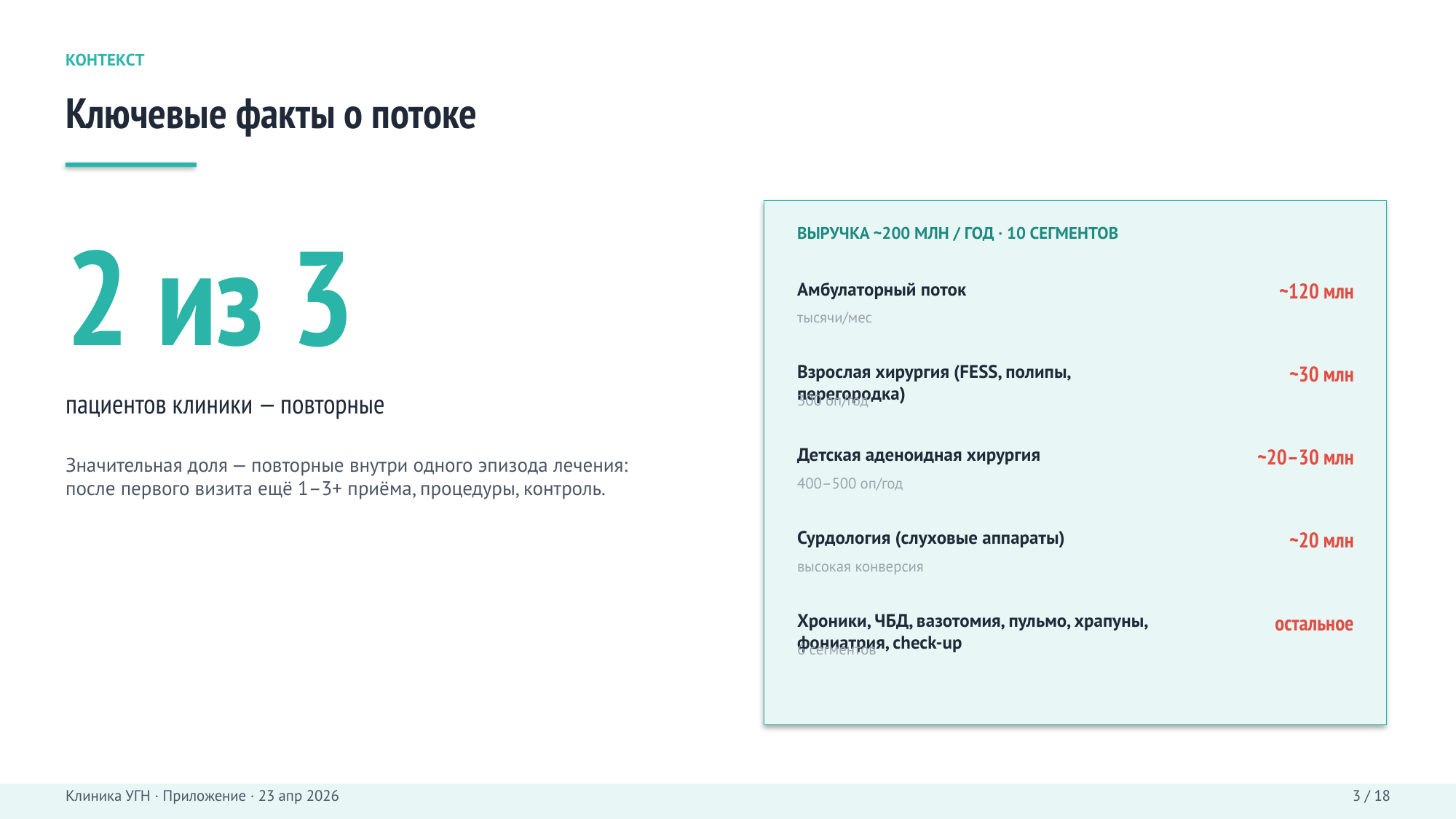

КОНТЕКСТ
Ключевые факты о потоке

2 из 3
ВЫРУЧКА ~200 МЛН / ГОД · 10 СЕГМЕНТОВ
Амбулаторный поток
~120 млн
тысячи/мес
Взрослая хирургия (FESS, полипы, перегородка)
~30 млн
пациентов клиники — повторные
300 оп/год
Детская аденоидная хирургия
~20–30 млн
Значительная доля — повторные внутри одного эпизода лечения: после первого визита ещё 1–3+ приёма, процедуры, контроль.
400–500 оп/год
Сурдология (слуховые аппараты)
~20 млн
высокая конверсия
Хроники, ЧБД, вазотомия, пульмо, храпуны, фониатрия, check-up
остальное
6 сегментов

Клиника УГН · Приложение · 23 апр 2026
3 / 18